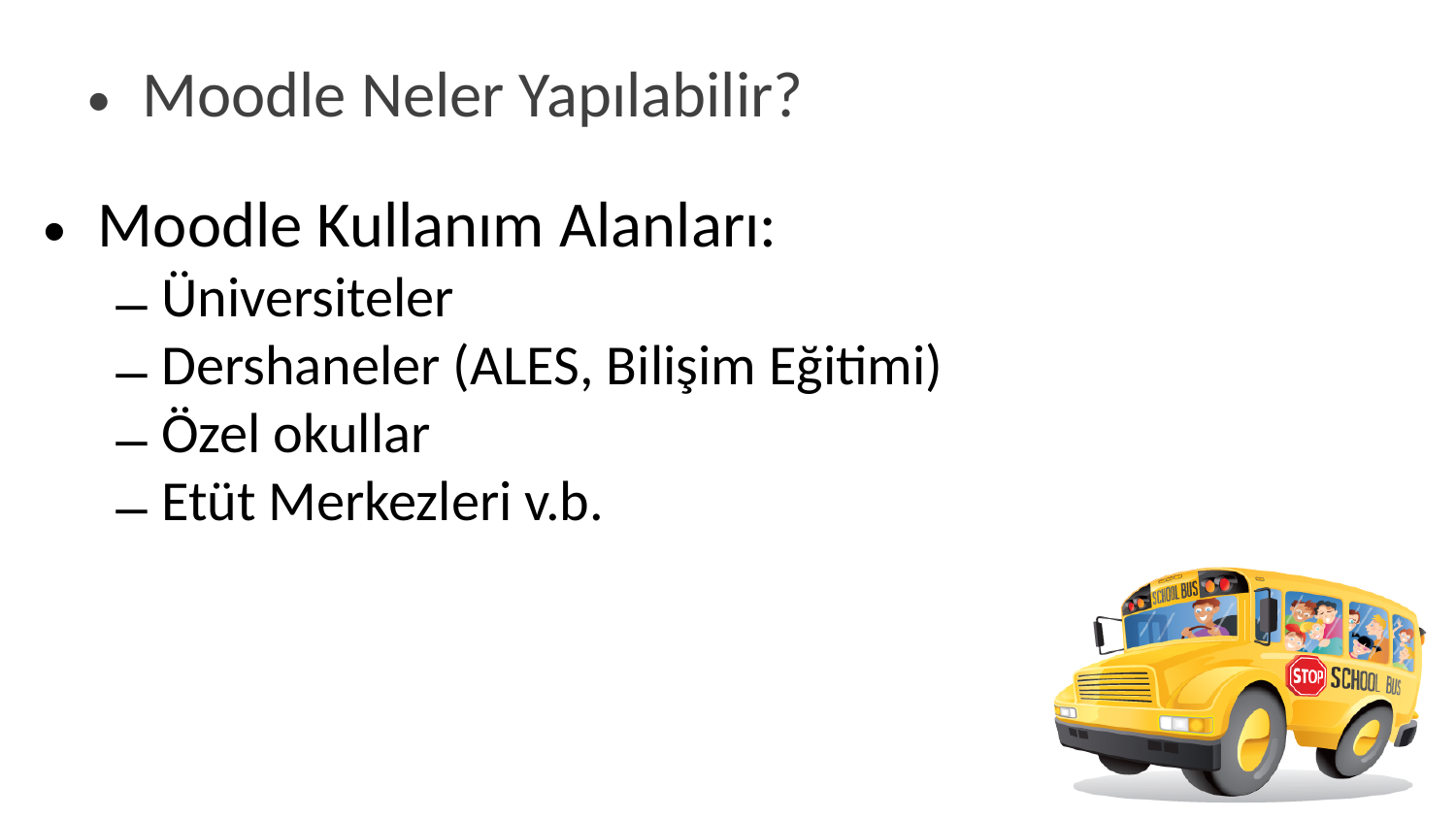

Moodle Neler Yapılabilir?
Moodle Kullanım Alanları:
Üniversiteler
Dershaneler (ALES, Bilişim Eğitimi)
Özel okullar
Etüt Merkezleri v.b.